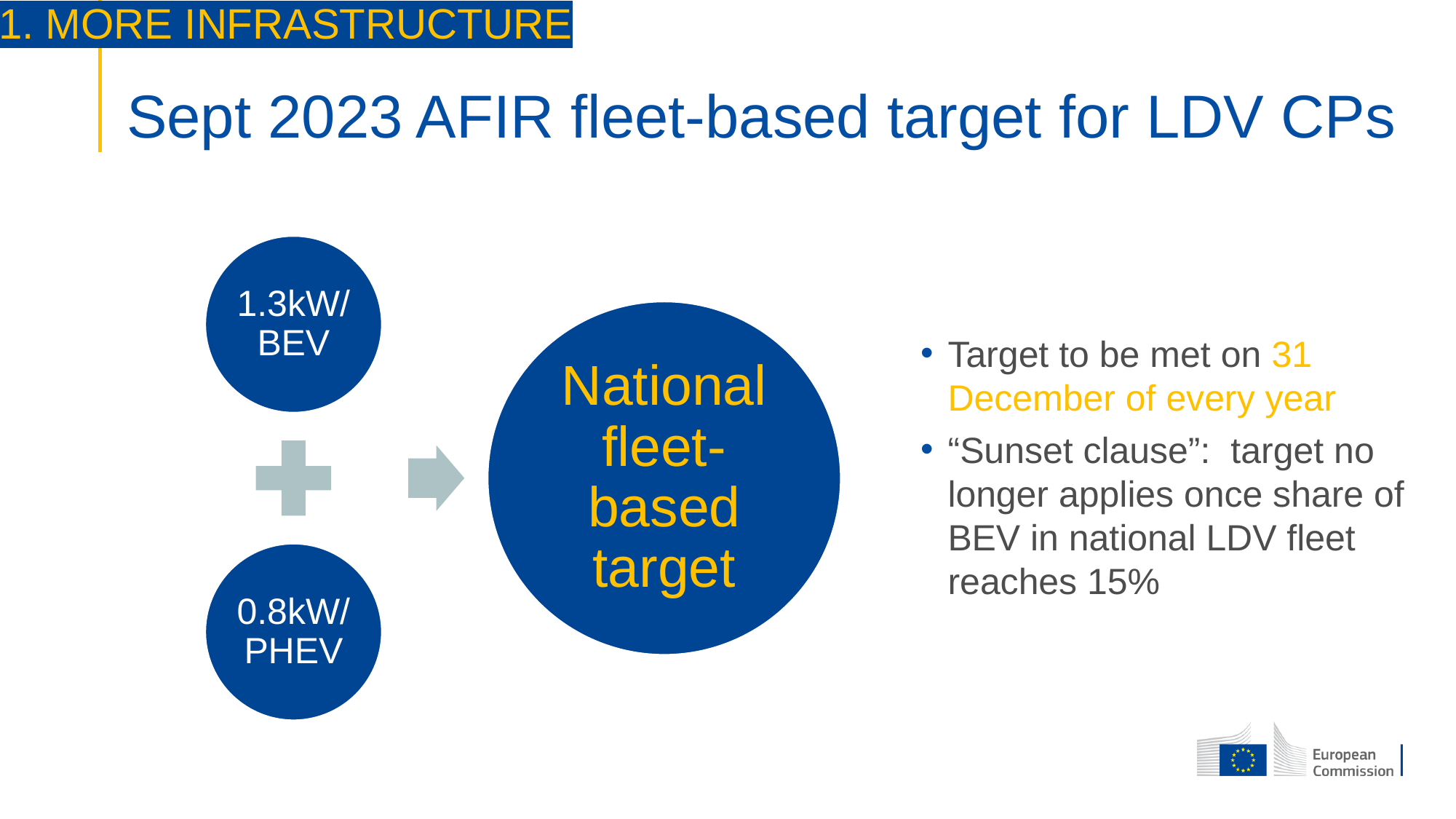

1. MORE INFRASTRUCTURE
# Sept 2023 AFIR fleet-based target for LDV CPs
1.3kW/BEV

0.8kW/PHEV

National fleet-based target
Target to be met on 31 December of every year
“Sunset clause”:  target no longer applies once share of BEV in national LDV fleet reaches 15%